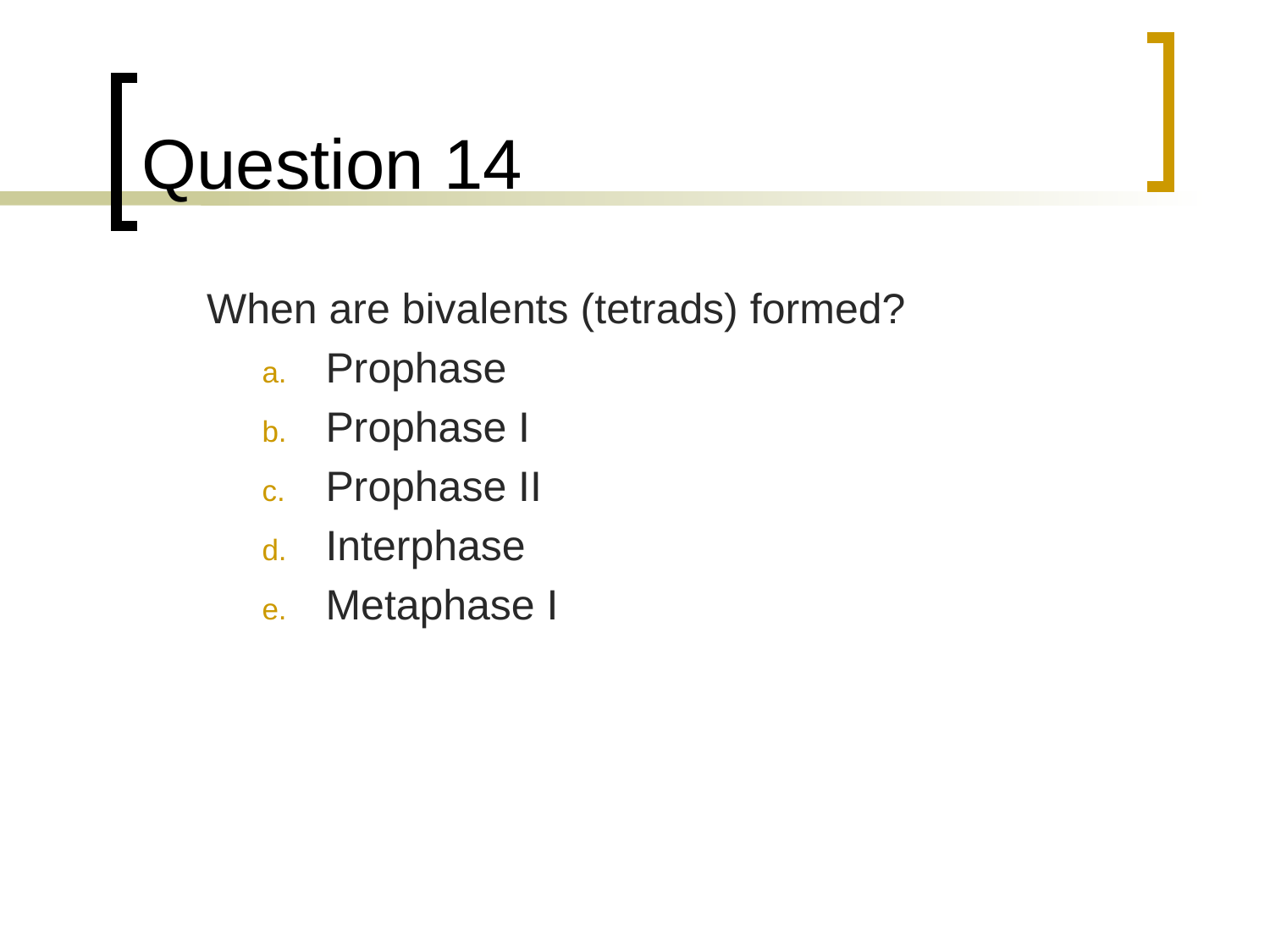

# Question 14
	When are bivalents (tetrads) formed?
Prophase
Prophase I
Prophase II
Interphase
Metaphase I